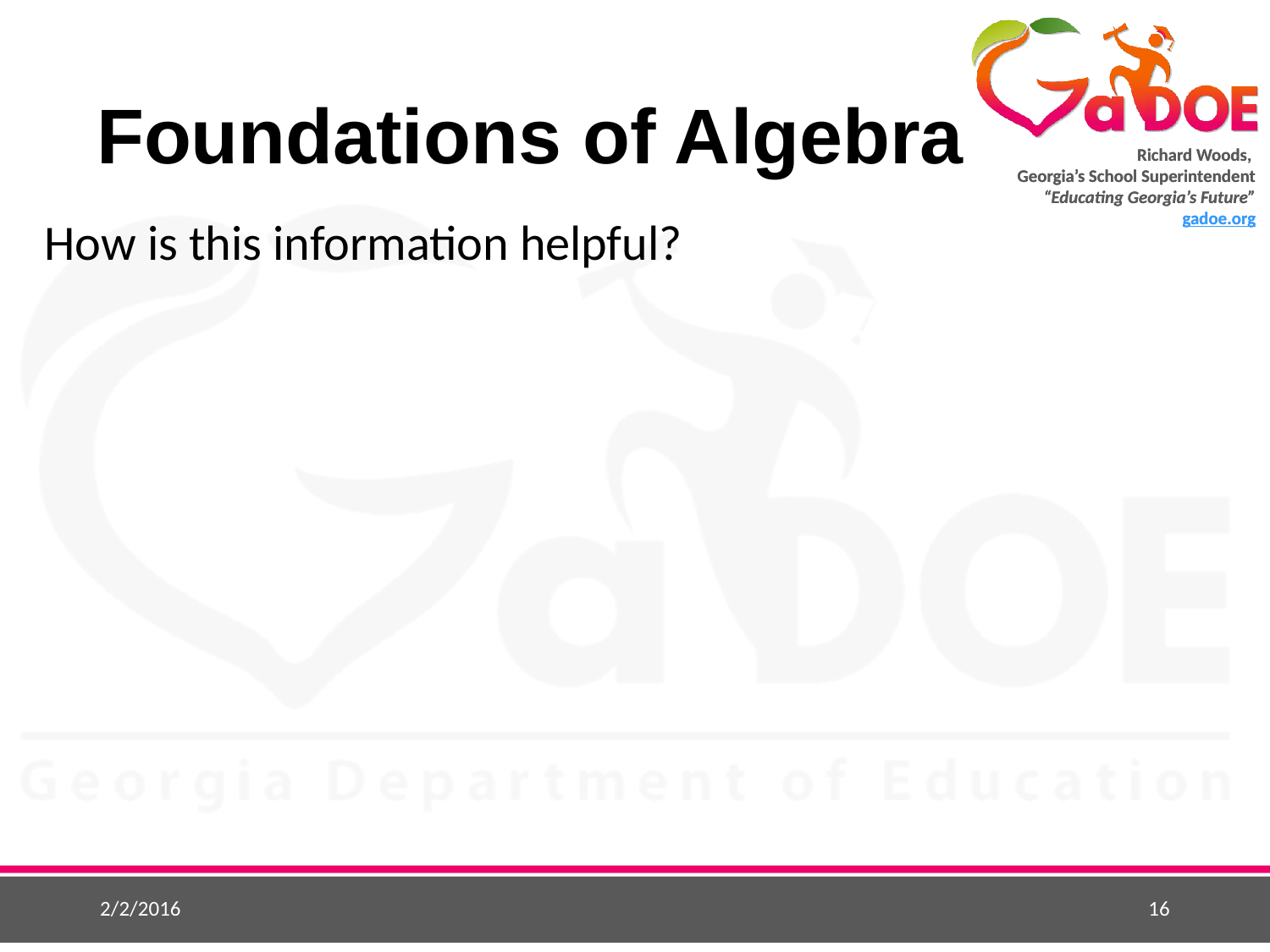

# Foundations of Algebra
How is this information helpful?
2/2/2016
16